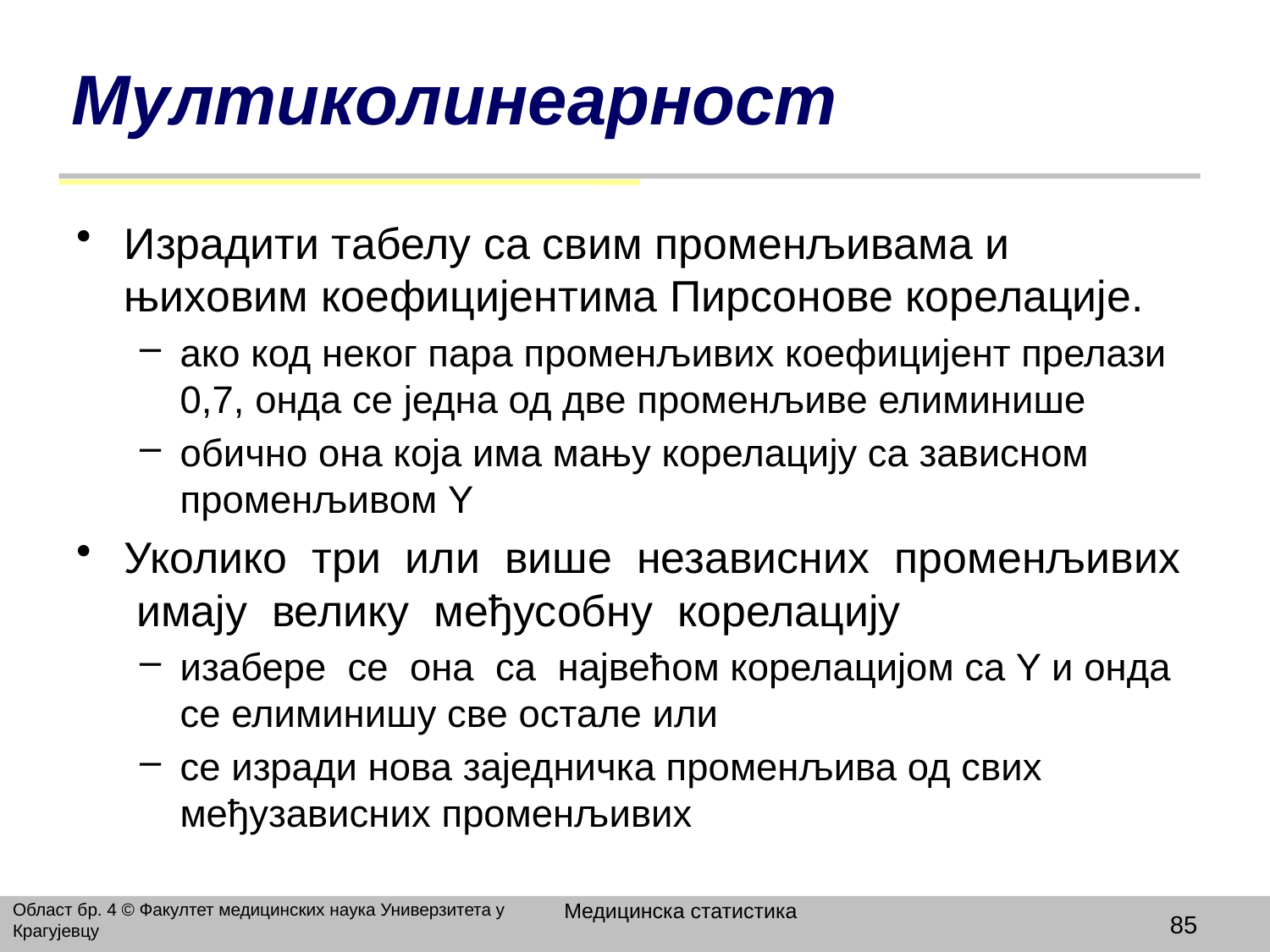

# Мултиколинеарност
Израдити табелу са свим променљивама и њиховим коефицијентима Пирсонове корелације.
ако код неког пара променљивих коефицијент прелази 0,7, онда се једна од две променљиве елиминише
обично она која има мању корелацију са зависном променљивом Y
Уколико  три  или  више  независних  променљивих  имају  велику  међусобну  корелацију
изабере  се  она  са  највећом корелацијом са Y и онда се елиминишу све остале или
се изради нова заједничка променљива од свих међузависних променљивих
Медицинска статистика
Област бр. 4 © Факултет медицинских наука Универзитета у Крагујевцу
85